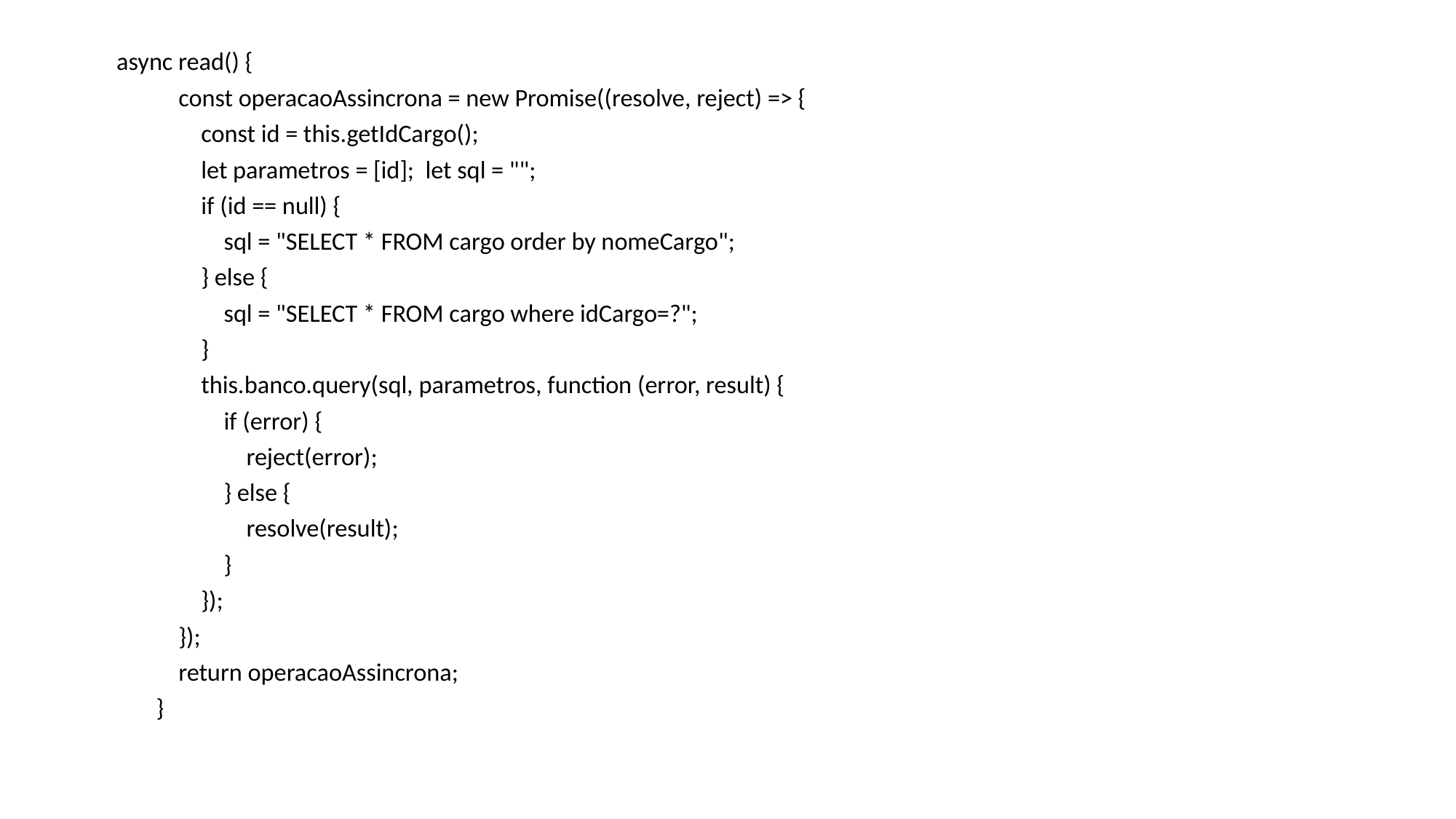

async read() {
            const operacaoAssincrona = new Promise((resolve, reject) => {
                const id = this.getIdCargo();
                let parametros = [id];  let sql = "";
                if (id == null) {
                    sql = "SELECT * FROM cargo order by nomeCargo";
                } else {
                    sql = "SELECT * FROM cargo where idCargo=?";
                }
                this.banco.query(sql, parametros, function (error, result) {
                    if (error) {
                        reject(error);
                    } else {
                        resolve(result);
                    }
                });
            });
            return operacaoAssincrona;
        }